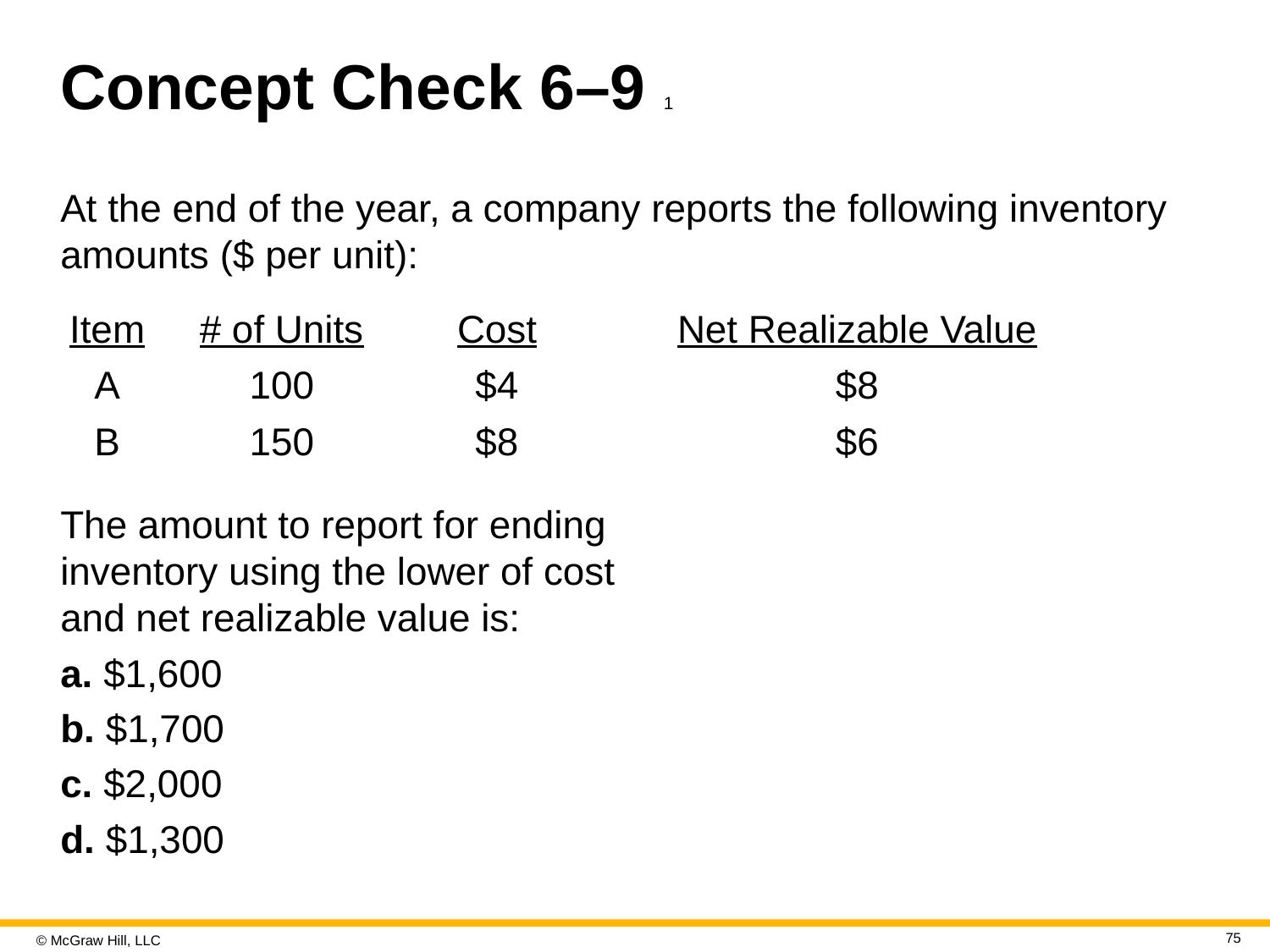

# Concept Check 6–9 1
At the end of the year, a company reports the following inventory amounts ($ per unit):
| Item | # of Units | Cost | Net Realizable Value |
| --- | --- | --- | --- |
| A | 100 | $4 | $8 |
| B | 150 | $8 | $6 |
The amount to report for ending inventory using the lower of cost and net realizable value is:
a. $1,600
b. $1,700
c. $2,000
d. $1,300
75